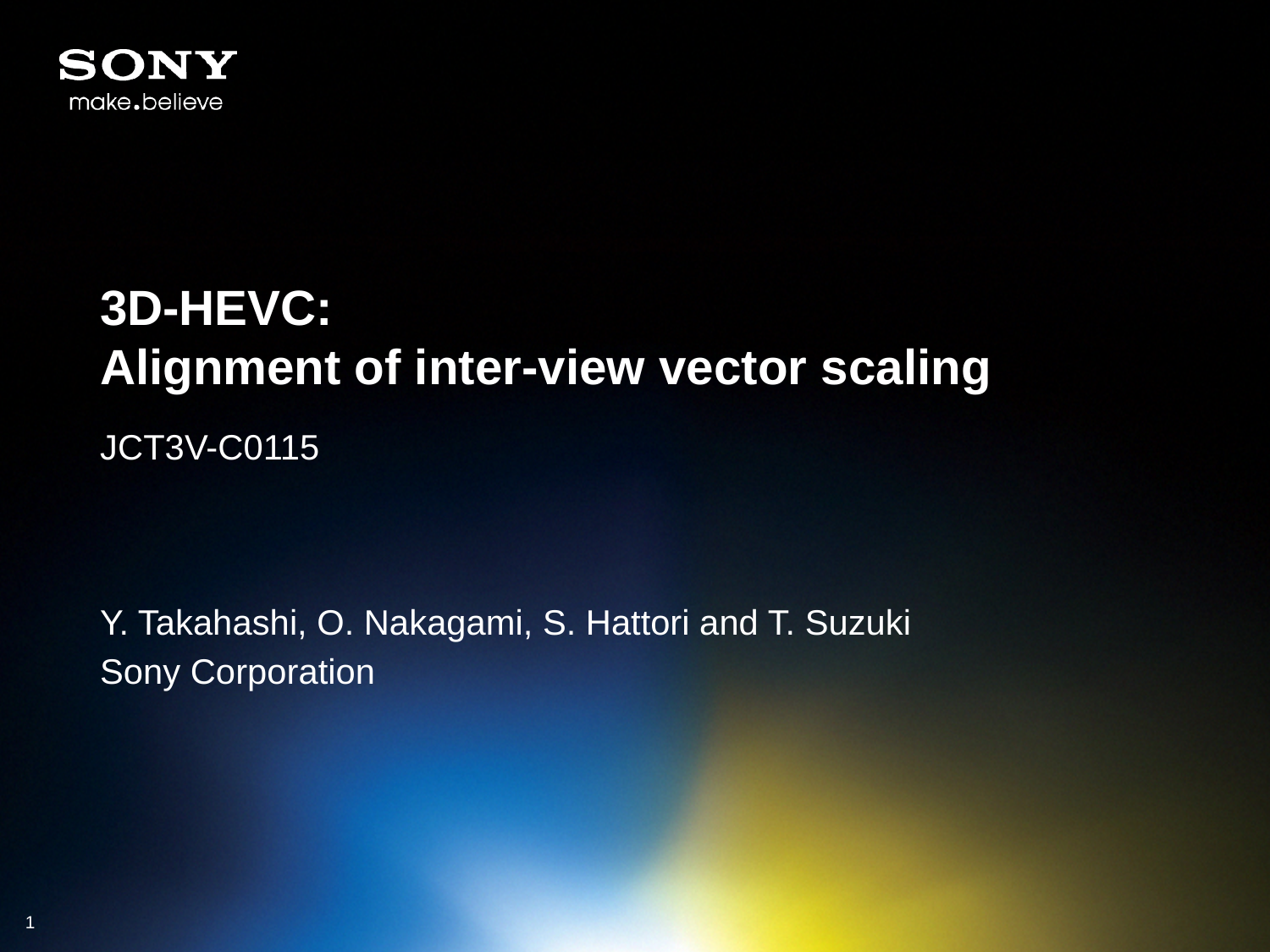

# 3D-HEVC: Alignment of inter-view vector scaling
JCT3V-C0115
Y. Takahashi, O. Nakagami, S. Hattori and T. Suzuki
Sony Corporation

1